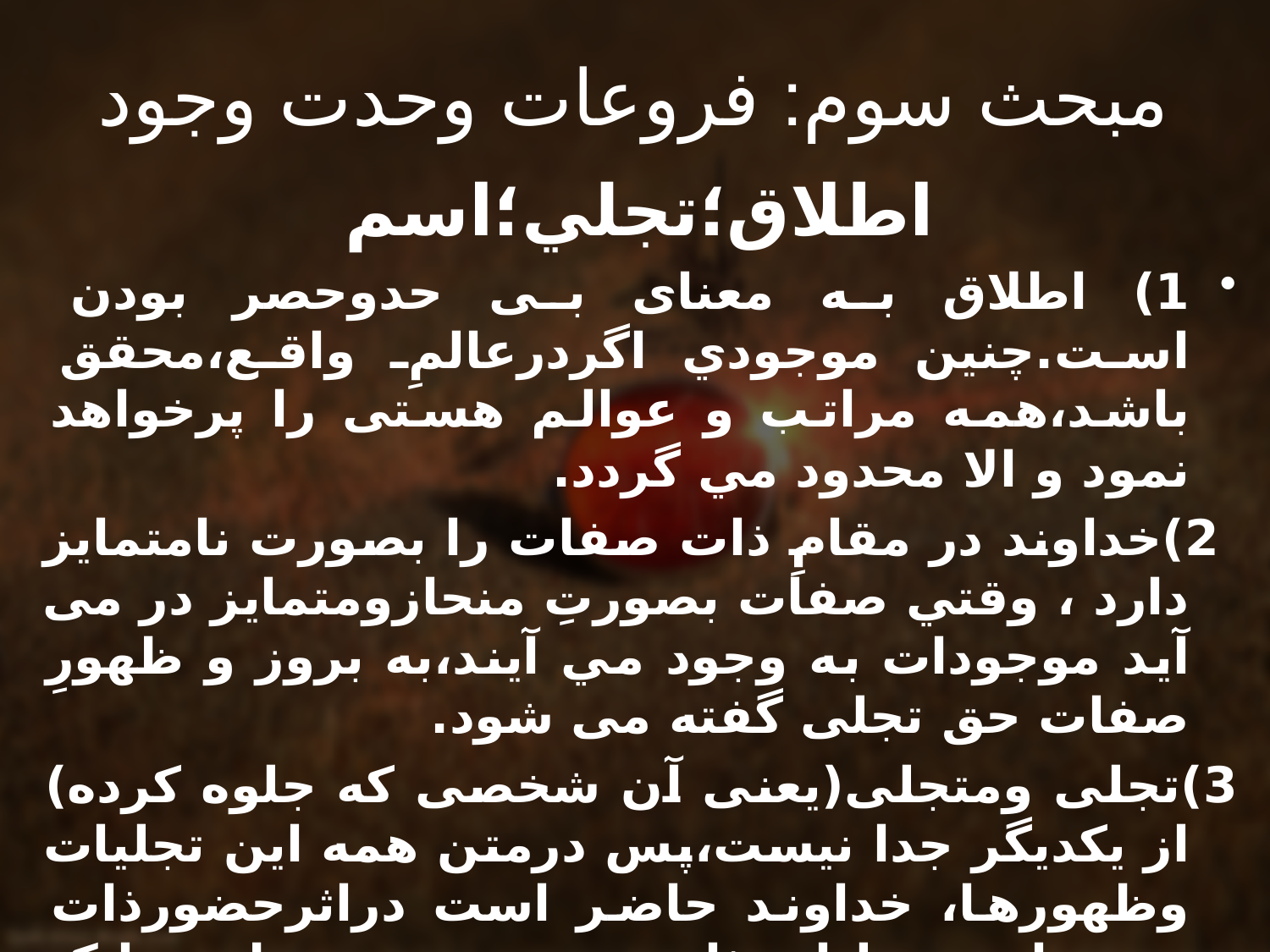

# مبحث سوم: فروعات وحدت وجود
اطلاق؛تجلي؛اسم
1) اطلاق به معنای بی حدوحصر بودن است.چنين موجودي اگردرعالمِ واقع،محقق باشد،همه مراتب و عوالم هستی را پرخواهد نمود و الا محدود مي گردد.
 2)خداوند در مقامِ ذات صفات را بصورت نامتمايز دارد ، وقتي صفات بصورتِ منحازومتمايز در می آيد موجودات به وجود مي آيند،به بروز و ظهورِ صفات حق تجلی گفته می شود.
3)تجلی ومتجلی(يعنی آن شخصی که جلوه کرده) از يکديگر جدا نيست،پس درمتن همه اين تجليات وظهورها، خداوند حاضر است دراثرحضورذات درتعينات وتجليات،ذات حق در هر موطن، بايک صفت خاصِ خودقرين می شودودرنتيجه، يک«اسم» عرفانی پديدمی آيد.